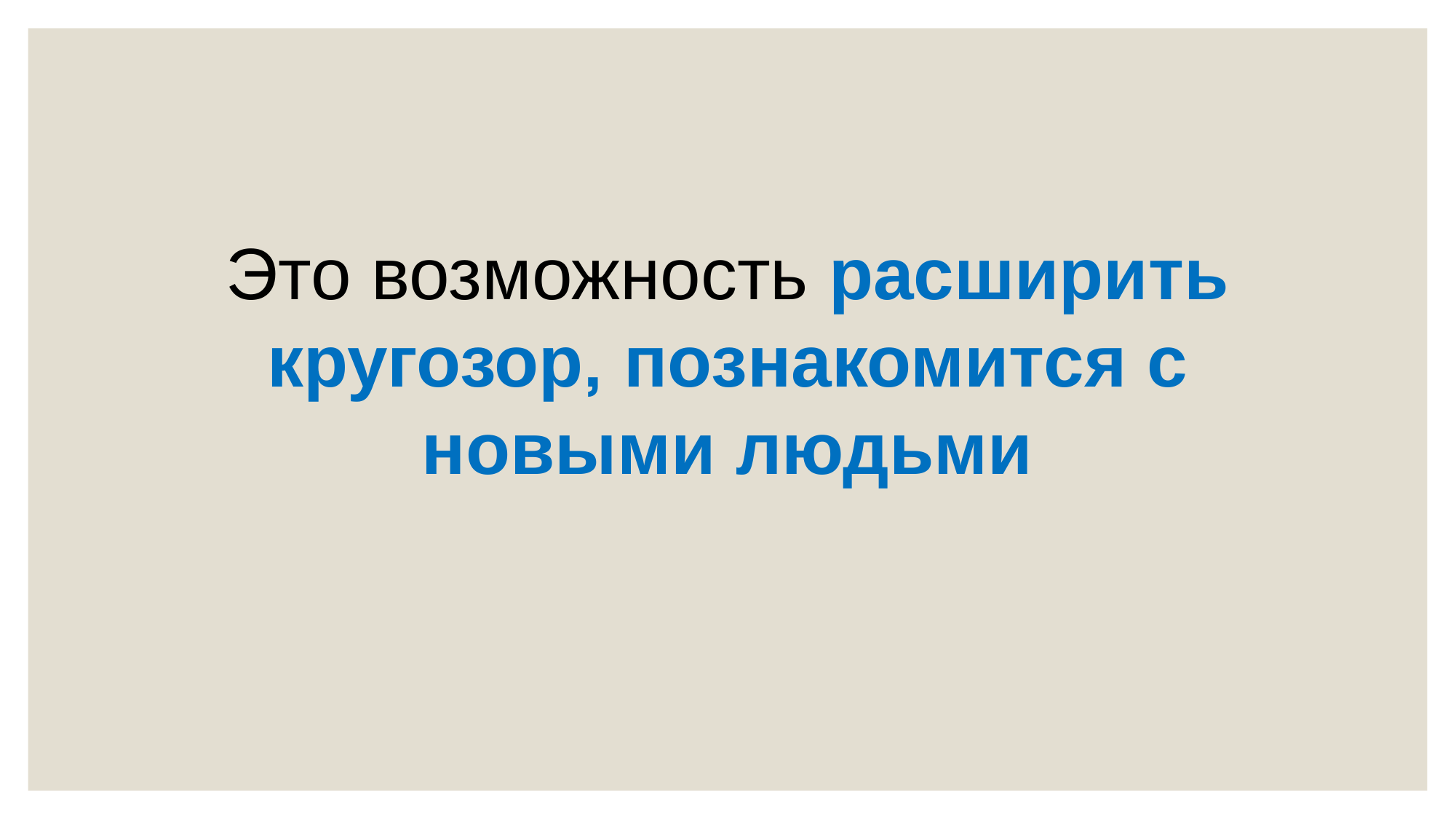

Это возможность расширить кругозор, познакомится с новыми людьми